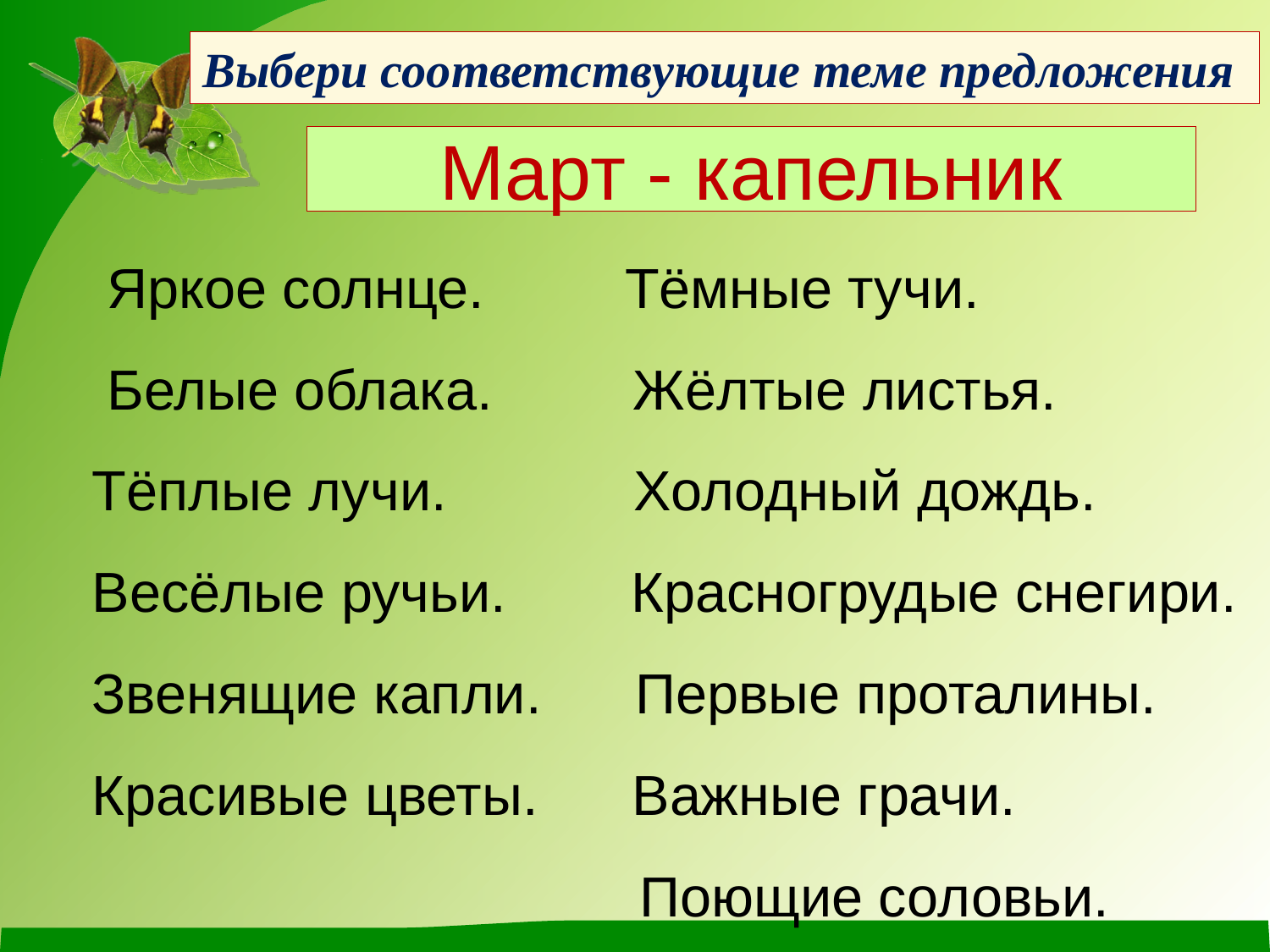

Выбери соответствующие теме предложения
# Март - капельник
    Яркое солнце.         Тёмные тучи.
    Белые облака.         Жёлтые листья.  Тёплые лучи.            Холодный дождь.  Весёлые ручьи.        Красногрудые снегири.  Звенящие капли.      Первые проталины.  Красивые цветы.      Важные грачи.
                                      Поющие соловьи.